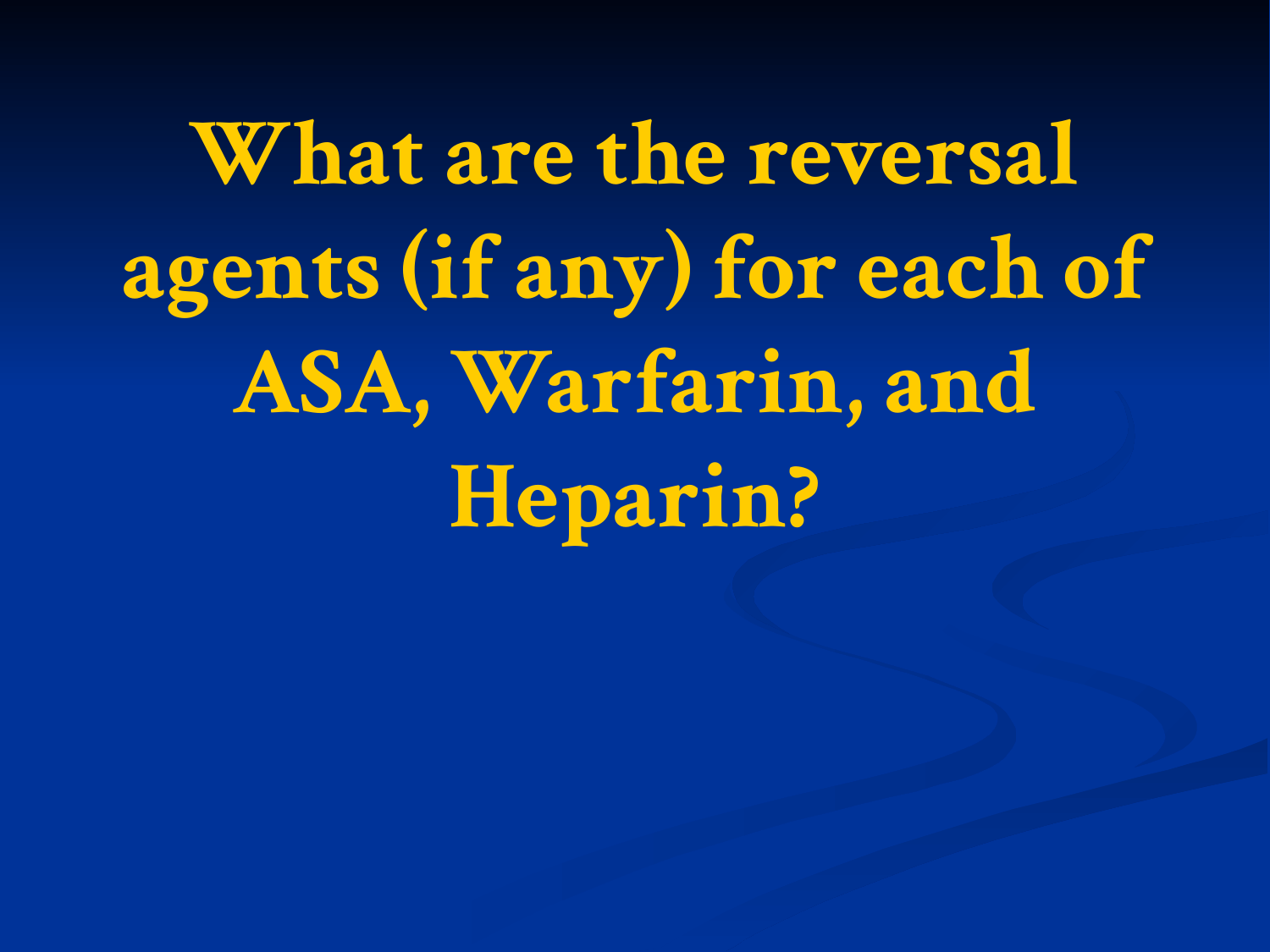

# What are the reversal agents (if any) for each of ASA, Warfarin, and Heparin?